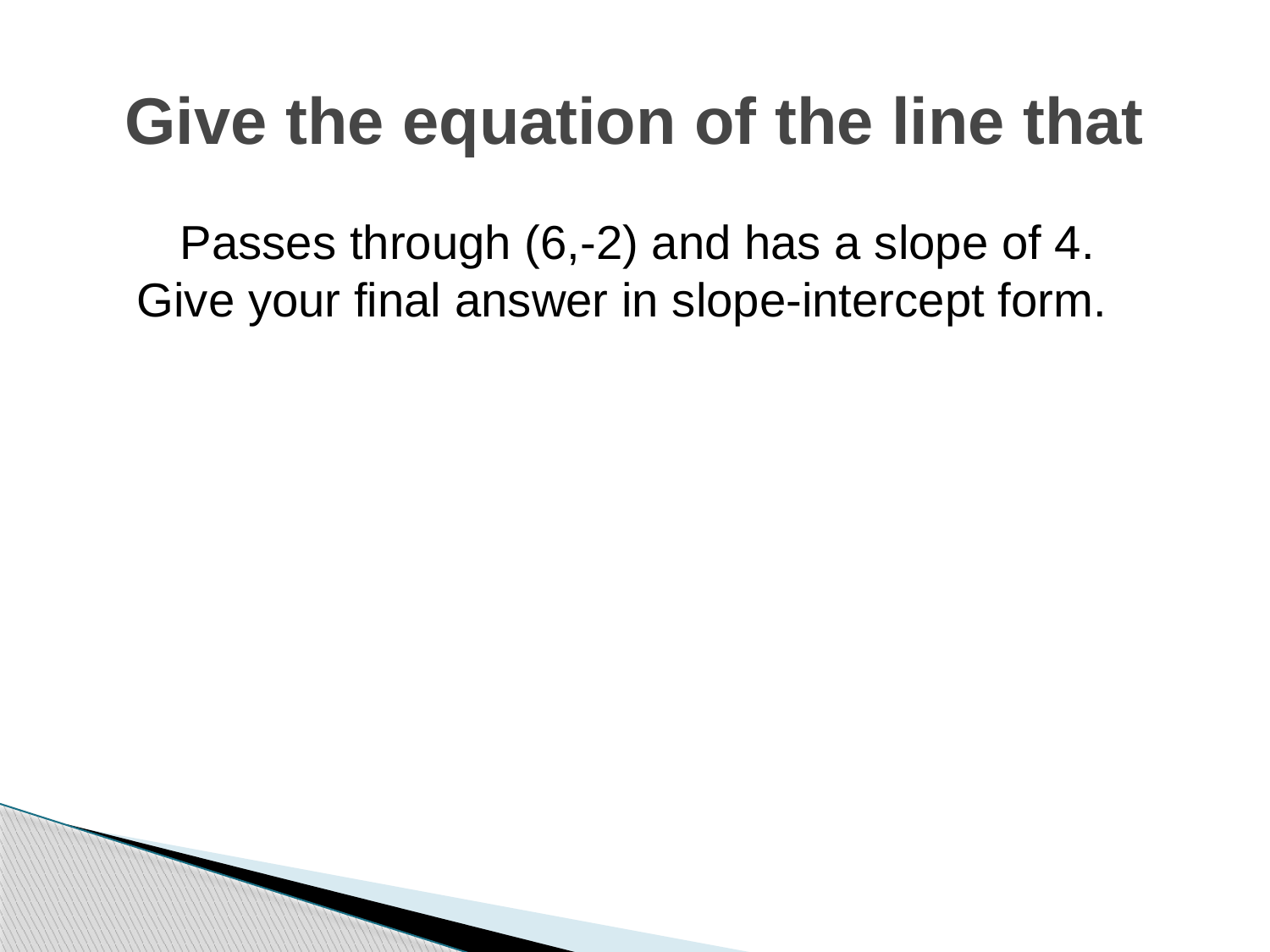

# Give the equation of the line that
Passes through (6,-2) and has a slope of 4.
Give your final answer in slope-intercept form.